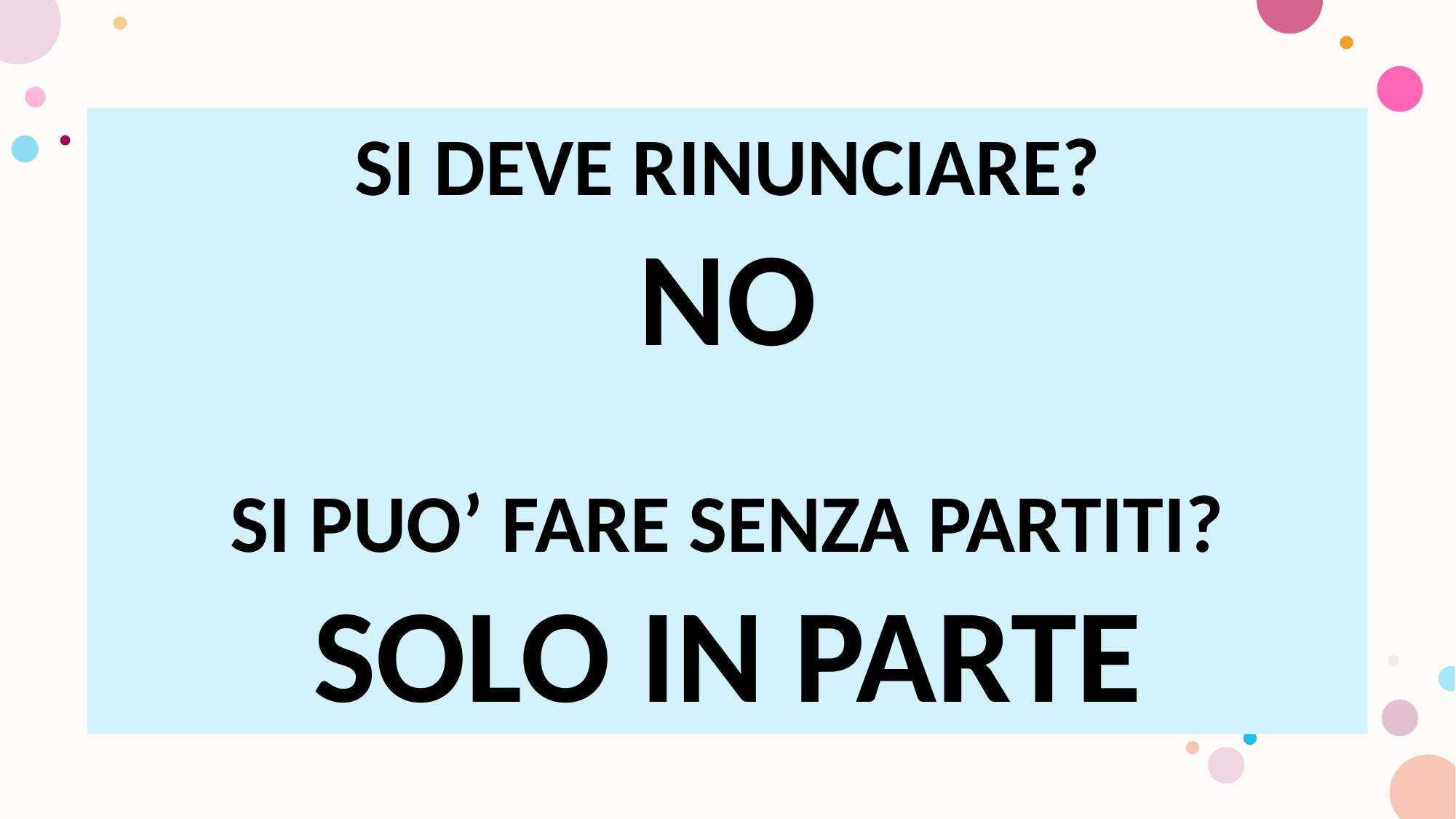

SI DEVE RINUNCIARE?
NO

SI PUO’ FARE SENZA PARTITI?
SOLO IN PARTE